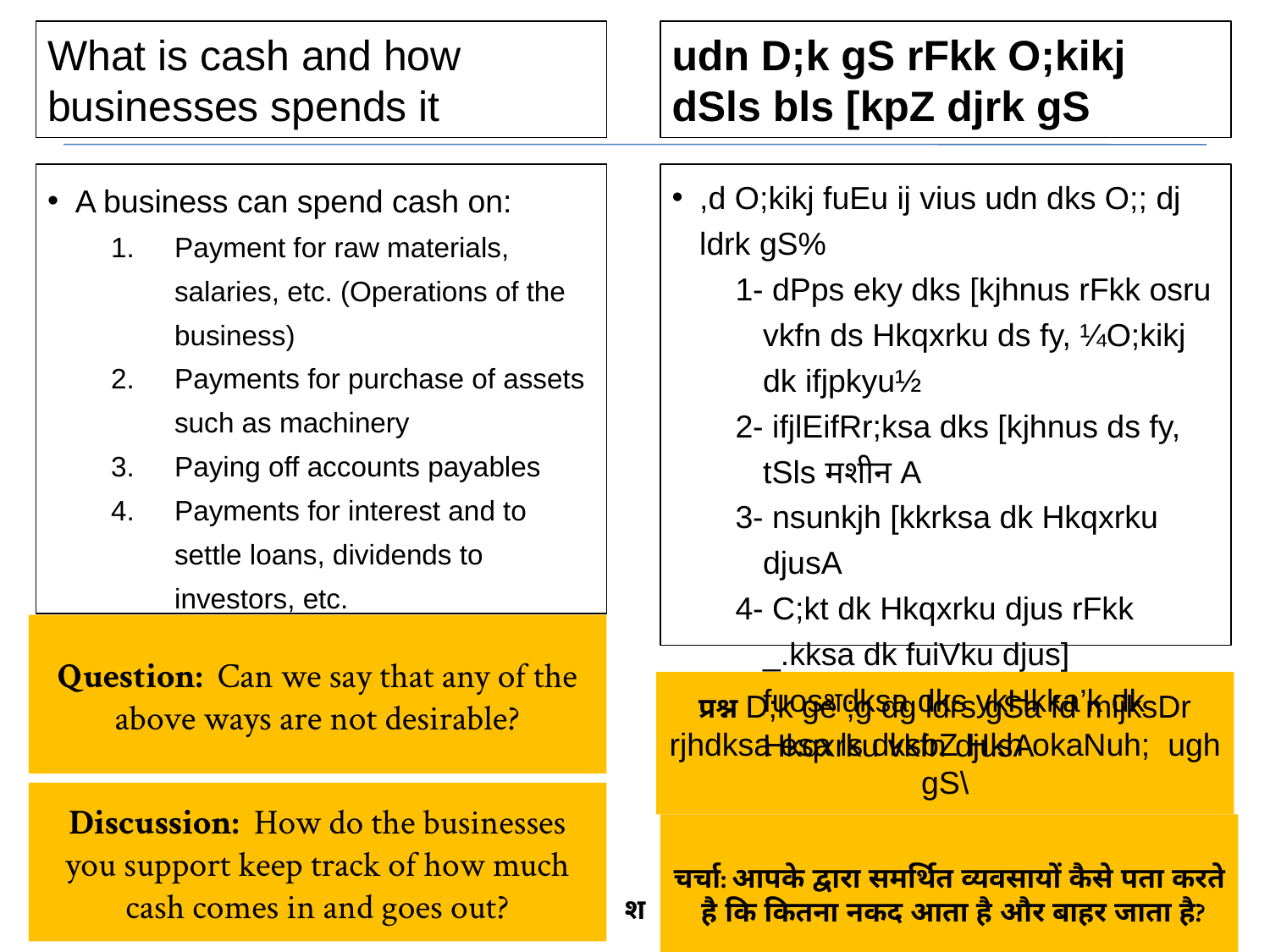

What is cash and how businesses spends it
udn D;k gS rFkk O;kikj dSls bls [kpZ djrk gS
A business can spend cash on:
Payment for raw materials, salaries, etc. (Operations of the business)
Payments for purchase of assets such as machinery
Paying off accounts payables
Payments for interest and to settle loans, dividends to investors, etc.
,d O;kikj fuEu ij vius udn dks O;; dj ldrk gS%
1- dPps eky dks [kjhnus rFkk osru vkfn ds Hkqxrku ds fy, ¼O;kikj dk ifjpkyu½
2- ifjlEifRr;ksa dks [kjhnus ds fy, tSls मशीन A
3- nsunkjh [kkrksa dk Hkqxrku djusA
4- C;kt dk Hkqxrku djus rFkk _.kksa dk fuiVku djus] fuosशdksa dks ykHkka’k dk Hkqxrku vkfn djusA
Question:  Can we say that any of the above ways are not desirable?
प्रश्न D;k ge ;g dg ldrs gSa fd mijksDr rjhdksa esa ls dksbZ Hkh okaNuh;  ugh gS\
Discussion:  How do the businesses you support keep track of how much cash comes in and goes out?
चर्चा: आपके द्वारा समर्थित व्यवसायों कैसे पता करते  है कि कितना नकद आता है और बाहर जाता है?
श